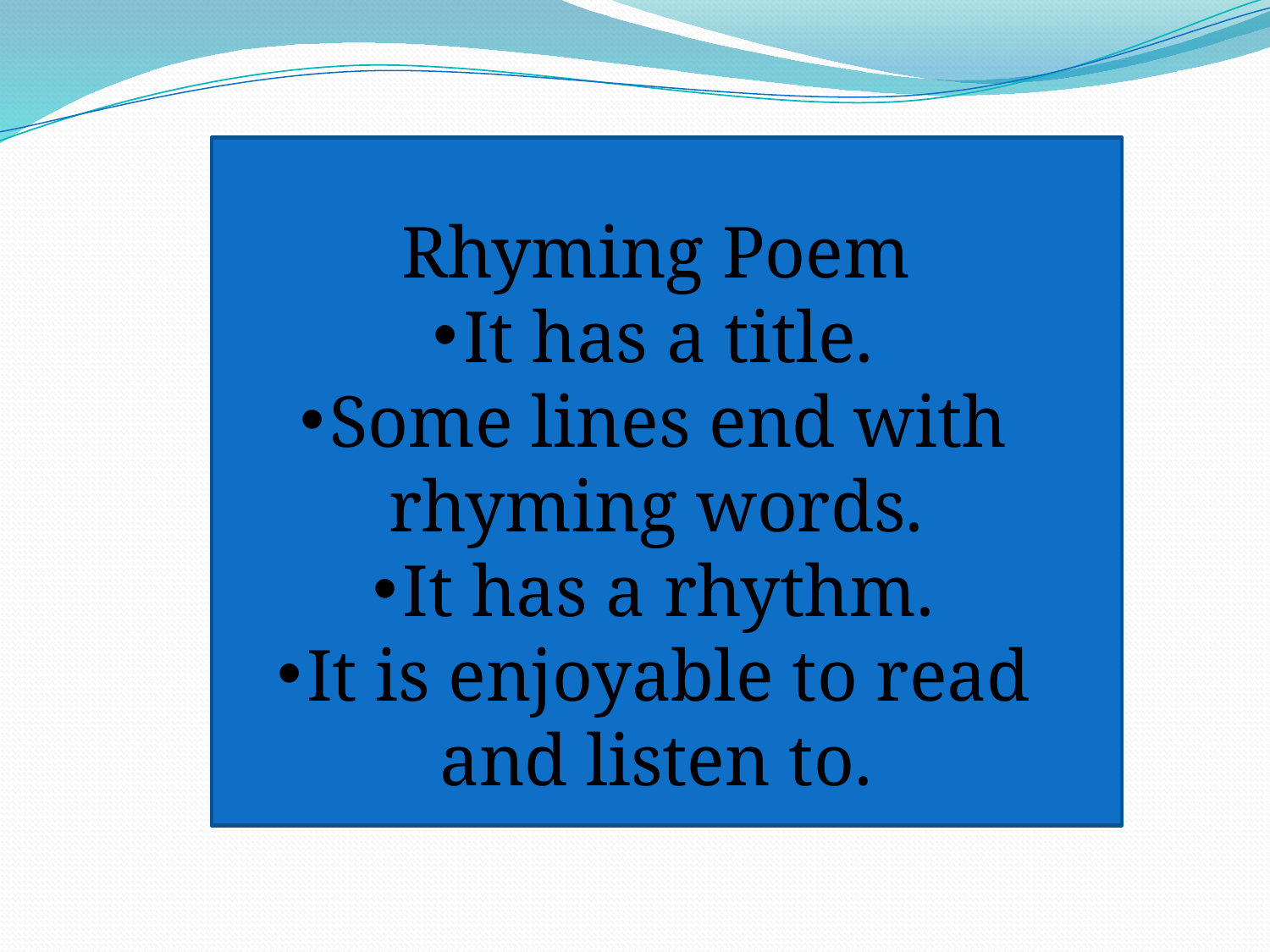

Rhyming Poem
It has a title.
Some lines end with rhyming words.
It has a rhythm.
It is enjoyable to read and listen to.